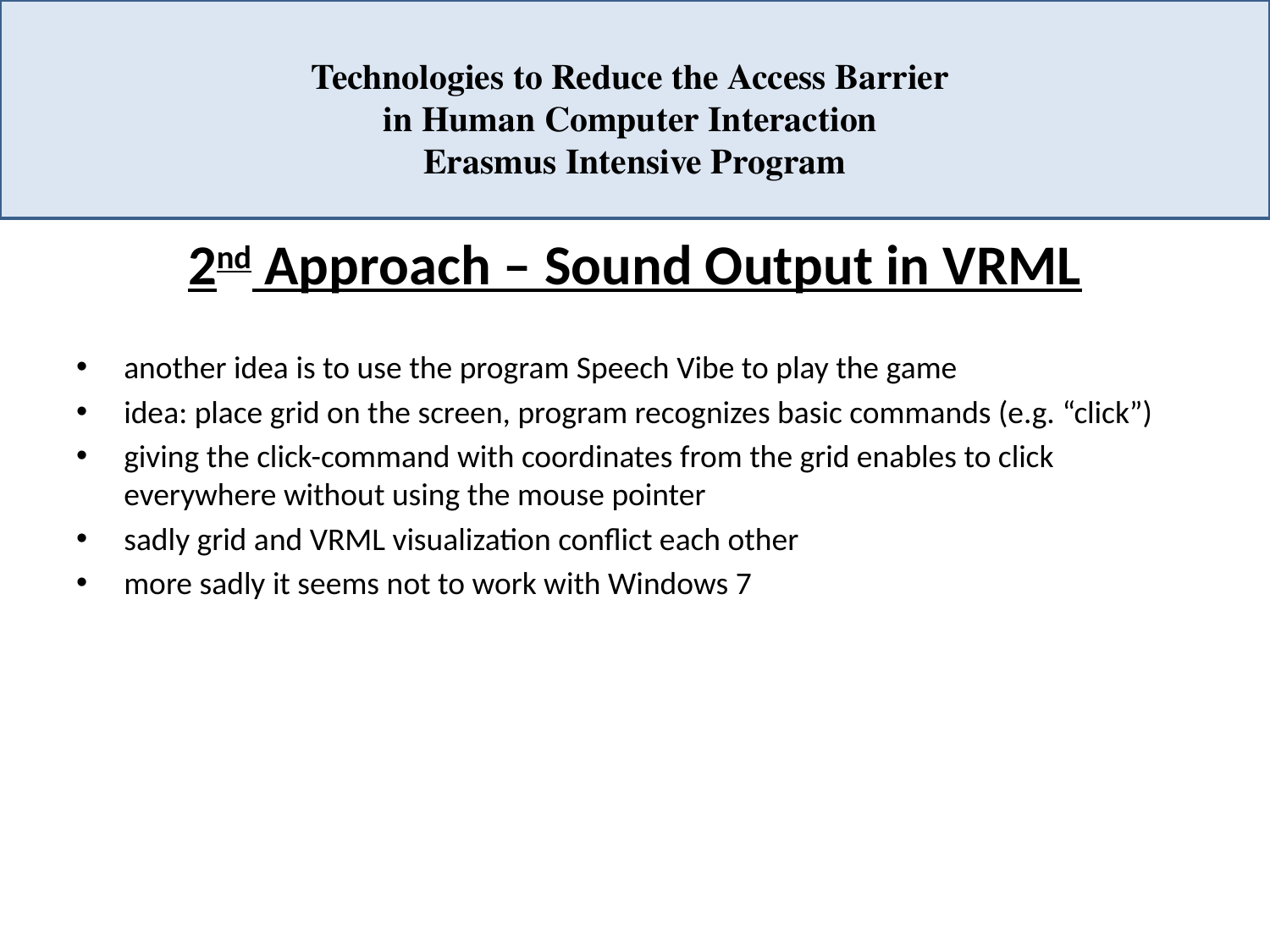

# Technologies to Reduce the Access Barrier in Human Computer Interaction Erasmus Intensive Program
2nd Approach – Sound Output in VRML

another idea is to use the program Speech Vibe to play the game
idea: place grid on the screen, program recognizes basic commands (e.g. “click”)
giving the click-command with coordinates from the grid enables to click everywhere without using the mouse pointer
sadly grid and VRML visualization conflict each other
more sadly it seems not to work with Windows 7